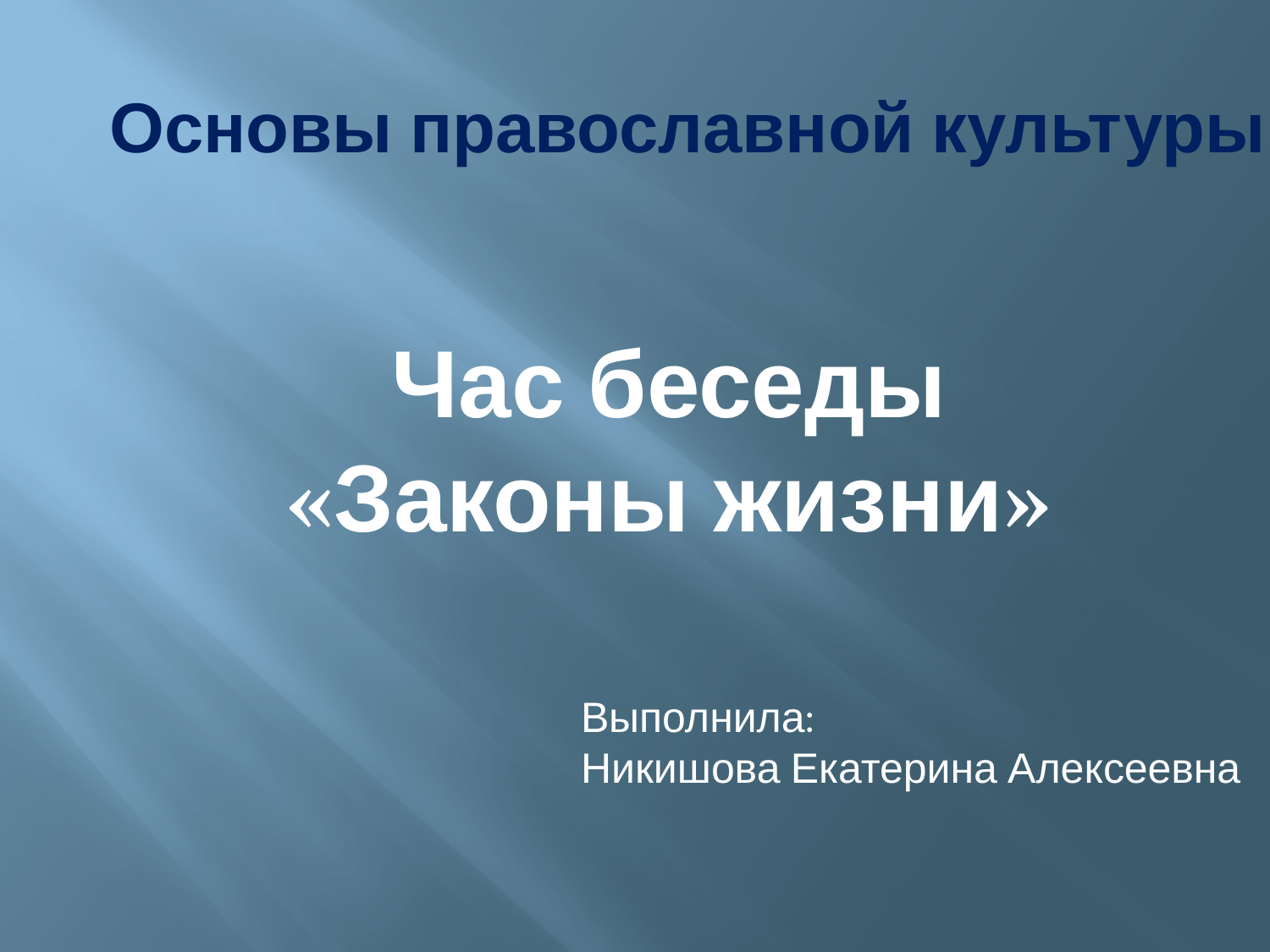

Основы православной культуры
Час беседы
«Законы жизни»
Выполнила:
Никишова Екатерина Алексеевна